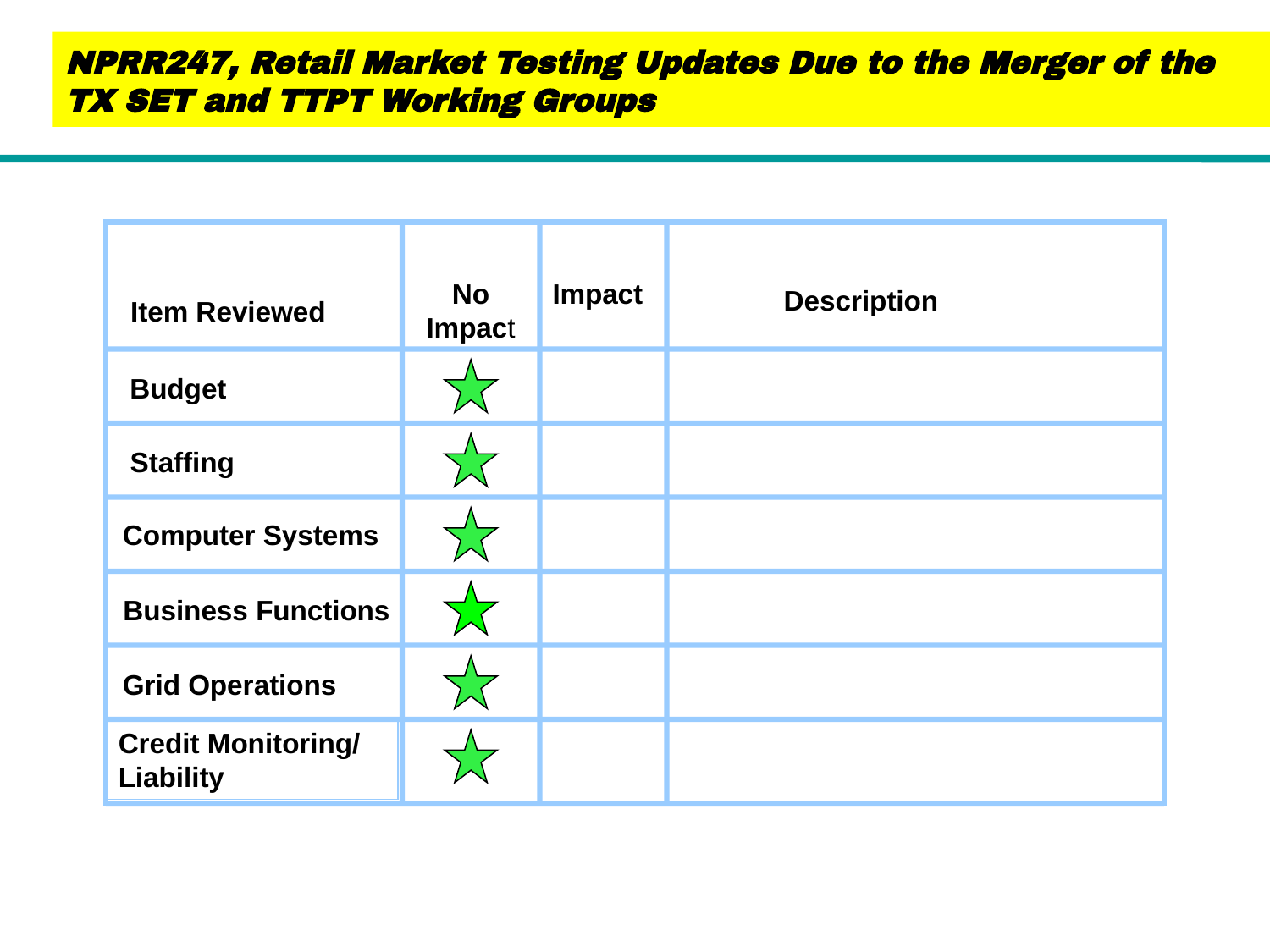

NPRR247, Retail Market Testing Updates Due to the Merger of the TX SET and TTPT Working Groups

No
Impact
Impact
Description
Item Reviewed

Budget

Staffing

Computer Systems

Business Functions

Grid Operations

Credit Monitoring/
Liability